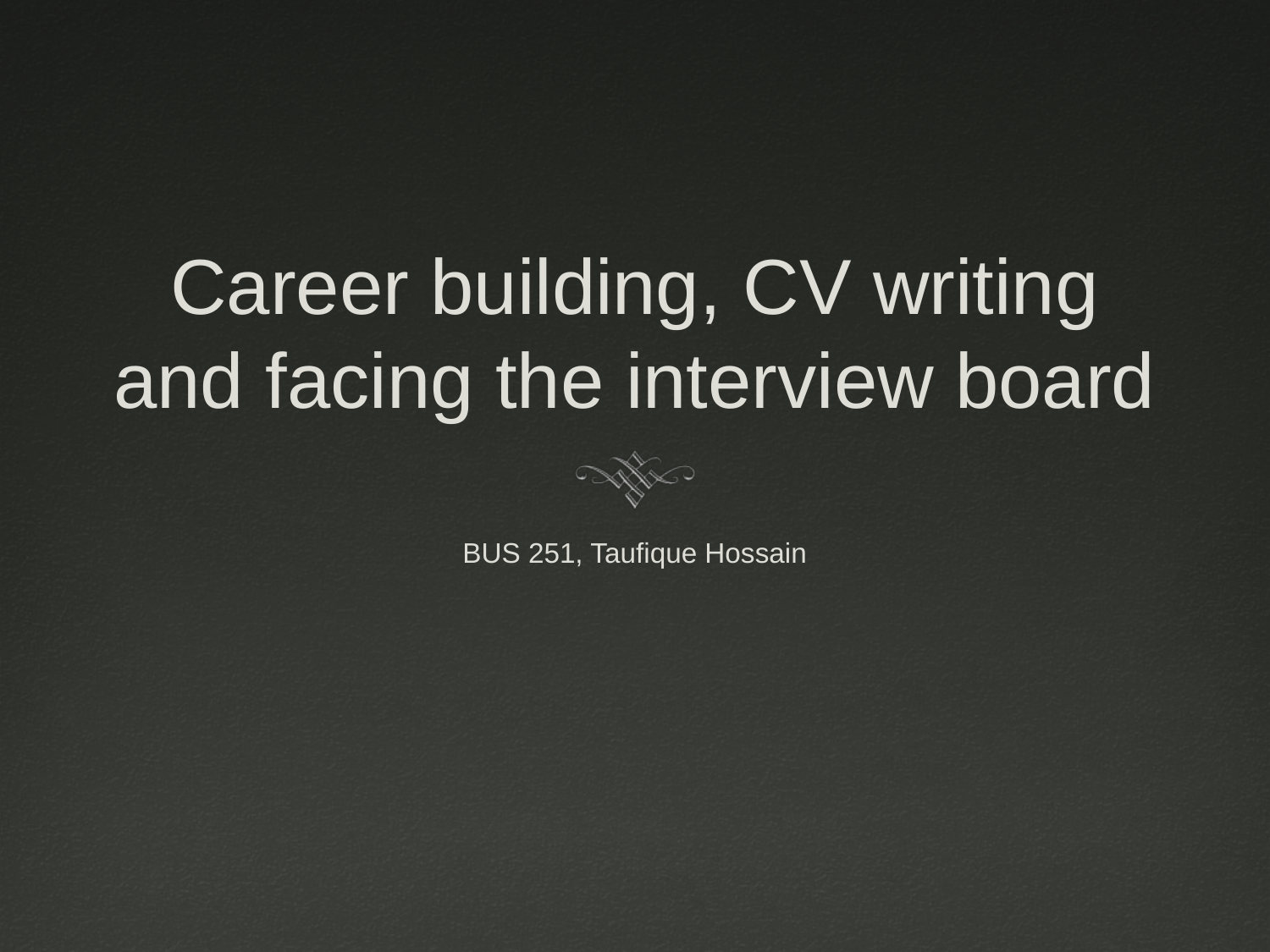

# Career building, CV writing and facing the interview board
BUS 251, Taufique Hossain